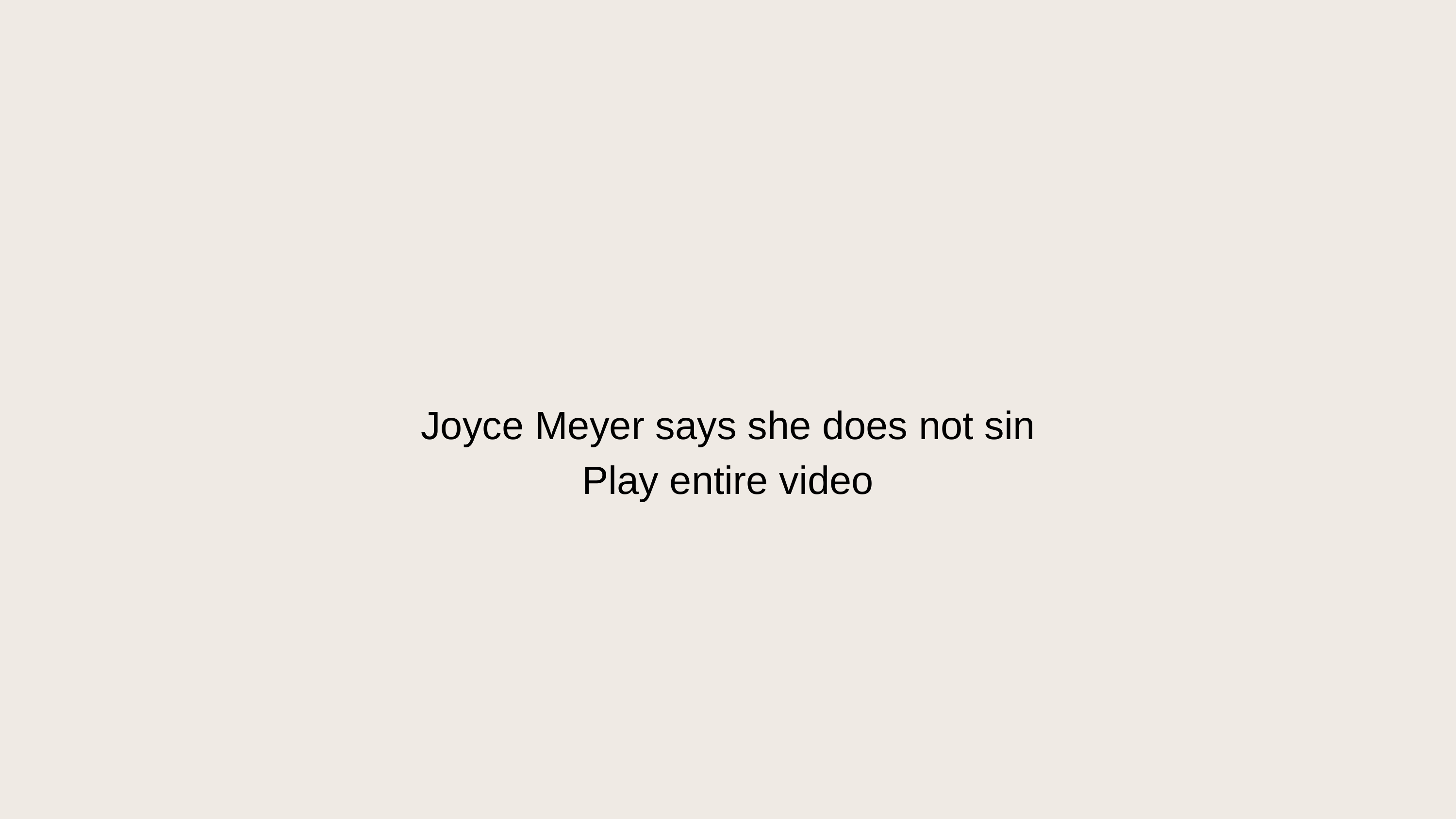

Joyce Meyer says she does not sin
Play entire video